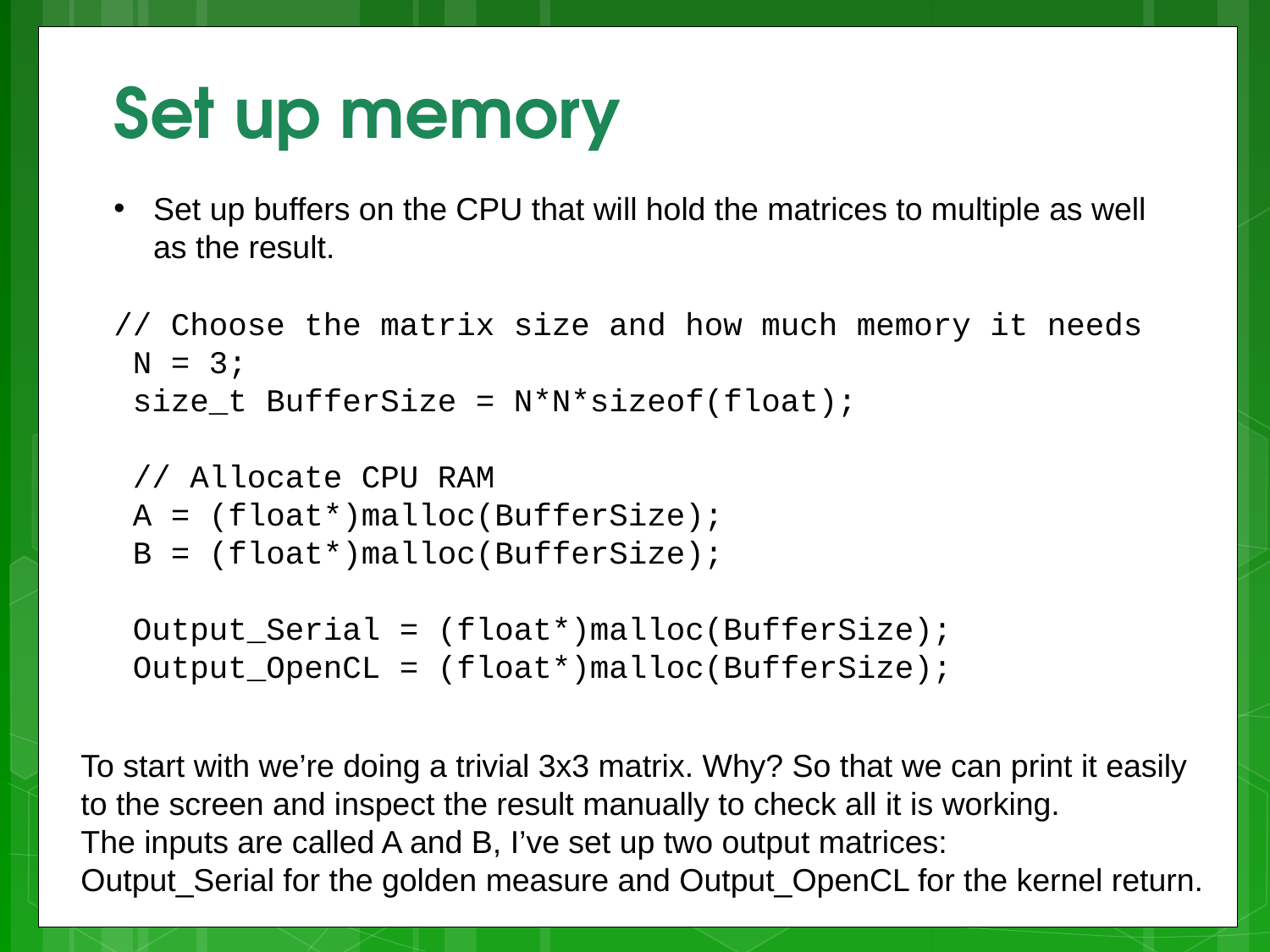

# Set up memory
Set up buffers on the CPU that will hold the matrices to multiple as well as the result.
// Choose the matrix size and how much memory it needs
 N = 3;
 size_t BufferSize = N*N*sizeof(float);

 // Allocate CPU RAM
 A = (float*)malloc(BufferSize);
 B = (float*)malloc(BufferSize);

 Output_Serial = (float*)malloc(BufferSize);
 Output_OpenCL = (float*)malloc(BufferSize);
To start with we’re doing a trivial 3x3 matrix. Why? So that we can print it easily to the screen and inspect the result manually to check all it is working.
The inputs are called A and B, I’ve set up two output matrices:
Output_Serial for the golden measure and Output_OpenCL for the kernel return.